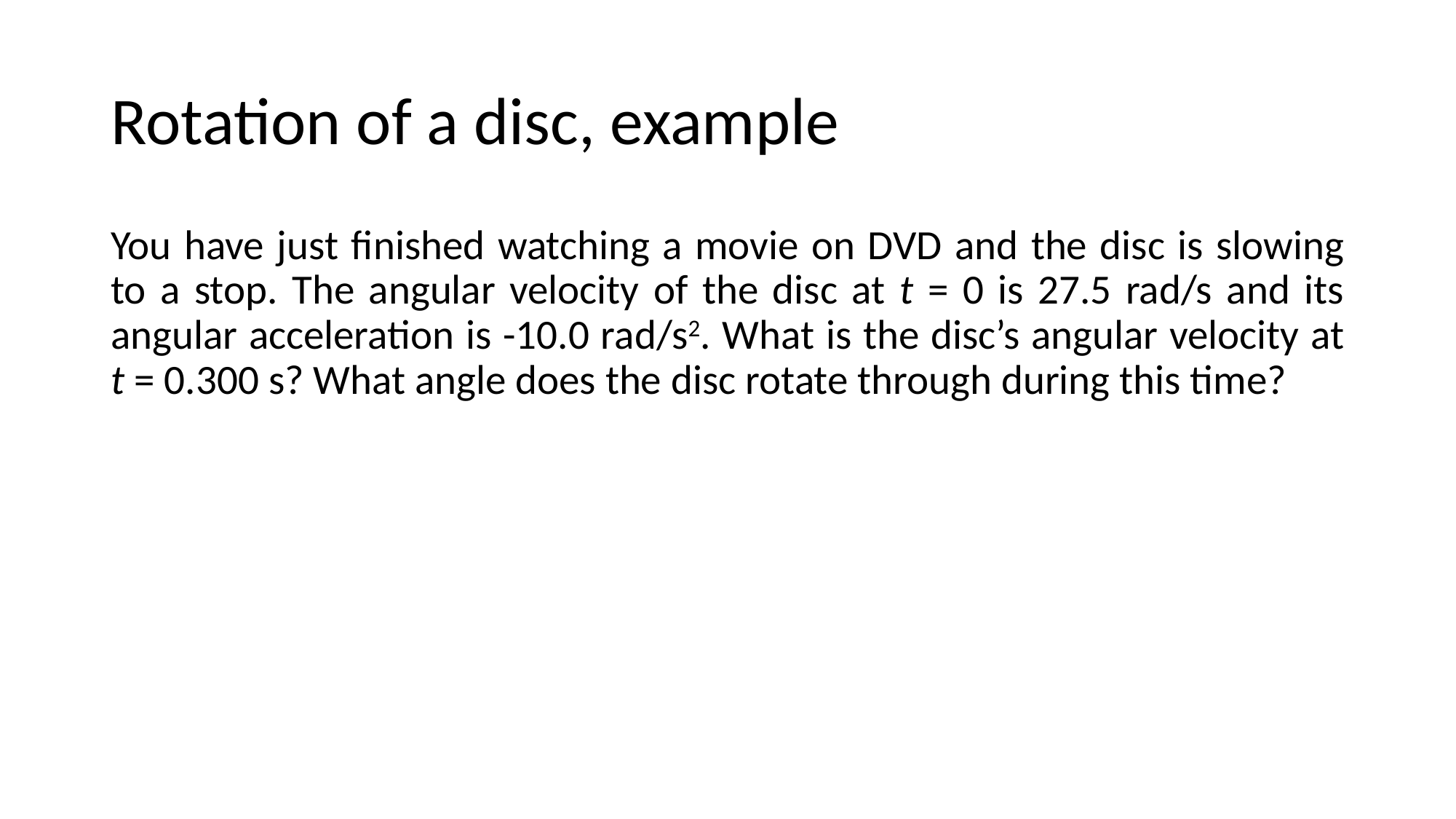

# Rotation of a disc, example
You have just finished watching a movie on DVD and the disc is slowing to a stop. The angular velocity of the disc at t = 0 is 27.5 rad/s and its angular acceleration is -10.0 rad/s2. What is the disc’s angular velocity at t = 0.300 s? What angle does the disc rotate through during this time?